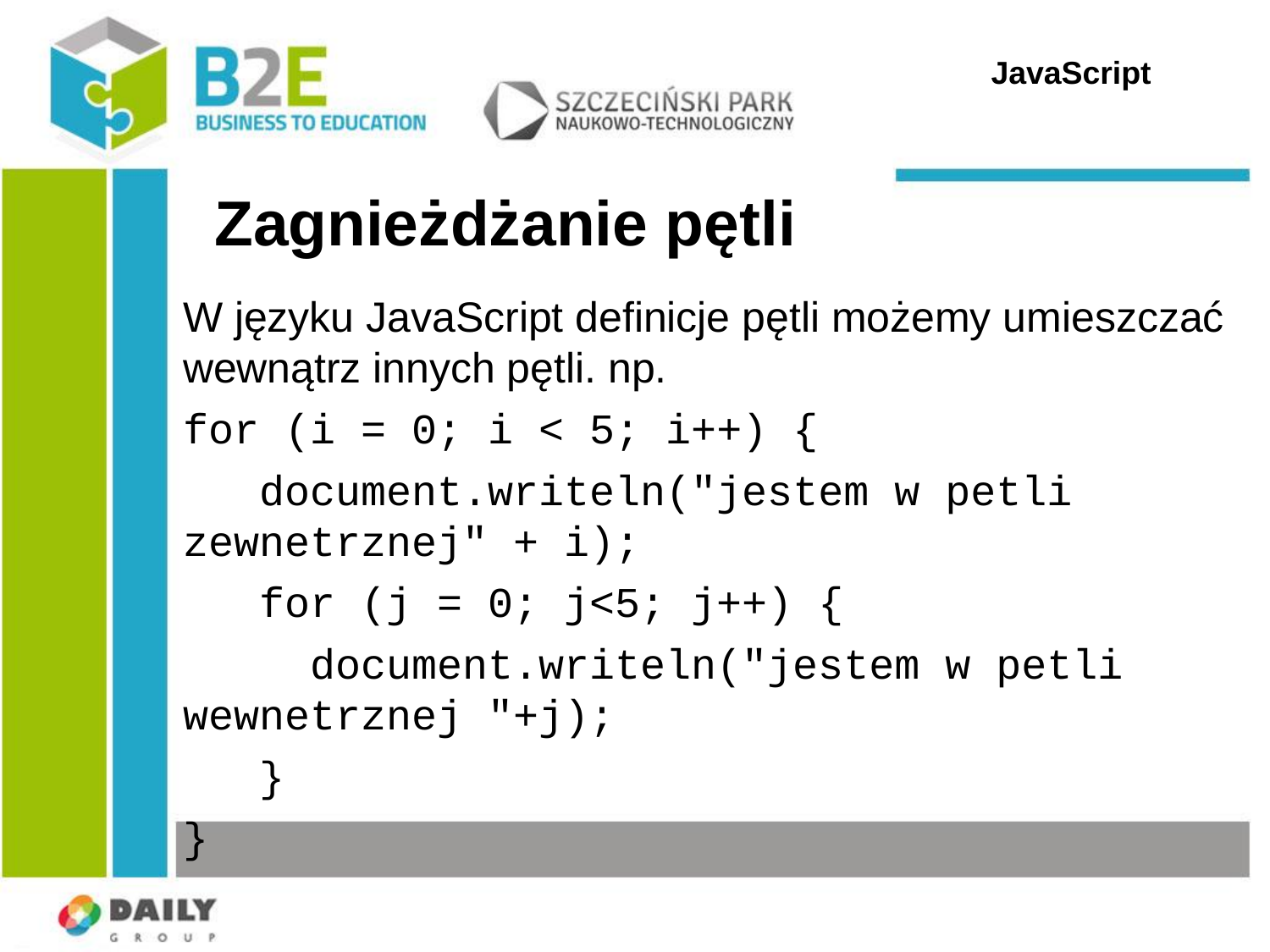

JavaScript
Zagnieżdżanie pętli
W języku JavaScript definicje pętli możemy umieszczać wewnątrz innych pętli. np.
for (i = 0; i < 5; i++) {
   document.writeln("jestem w petli zewnetrznej" + i);
   for (j = 0; j<5; j++) {
     document.writeln("jestem w petli wewnetrznej "+j);
   }
}